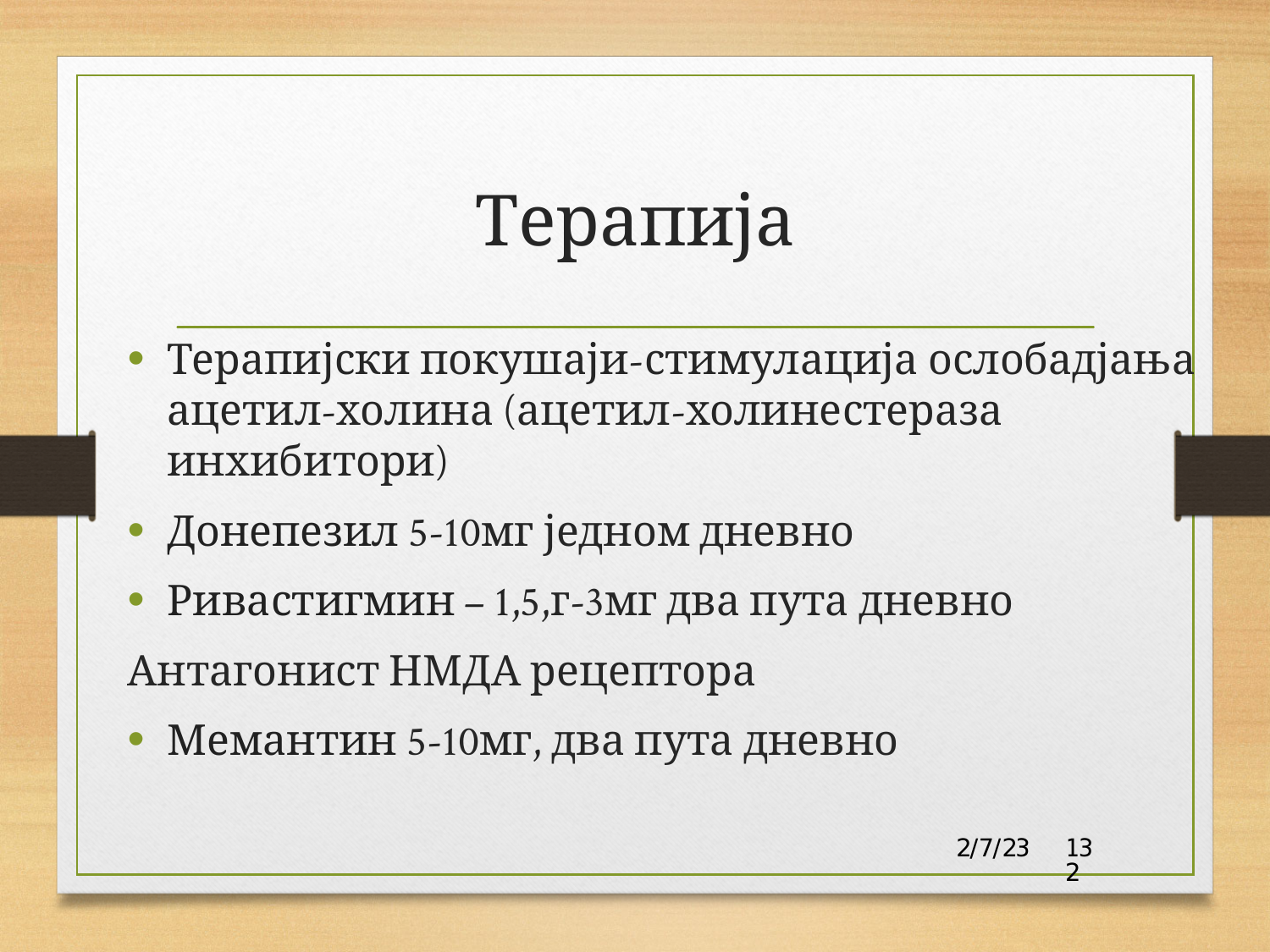

# Терапија
Терапијски покушаји-стимулација ослобадјања ацетил-холина (ацетил-холинестераза инхибитори)
Донепезил 5-10мг једном дневно
Ривастигмин – 1,5,г-3мг два пута дневно
Антагонист НМДА рецептора
Мемантин 5-10мг, два пута дневно

2/7/23
132